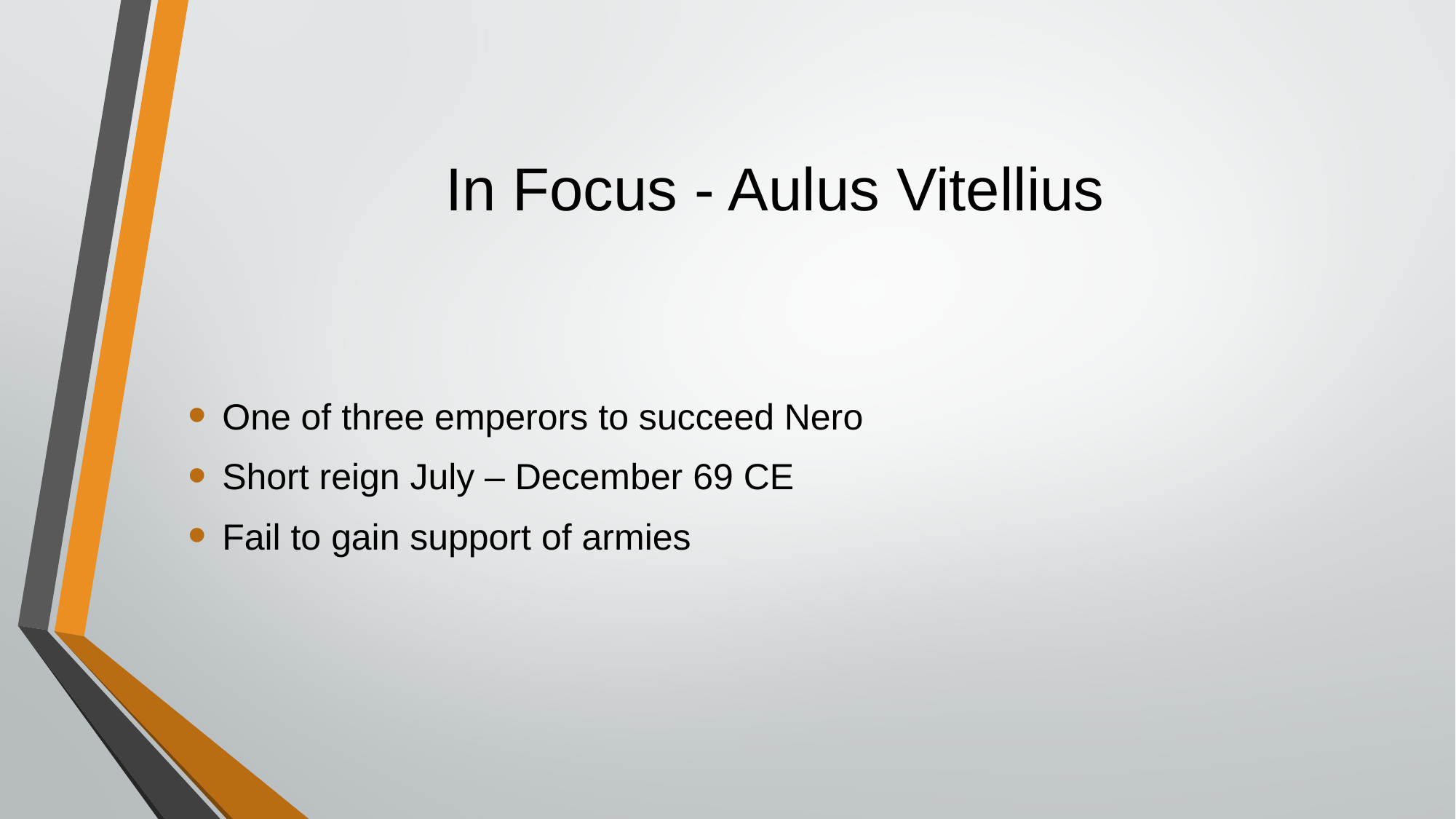

# In Focus - Aulus Vitellius
One of three emperors to succeed Nero
Short reign July – December 69 CE
Fail to gain support of armies